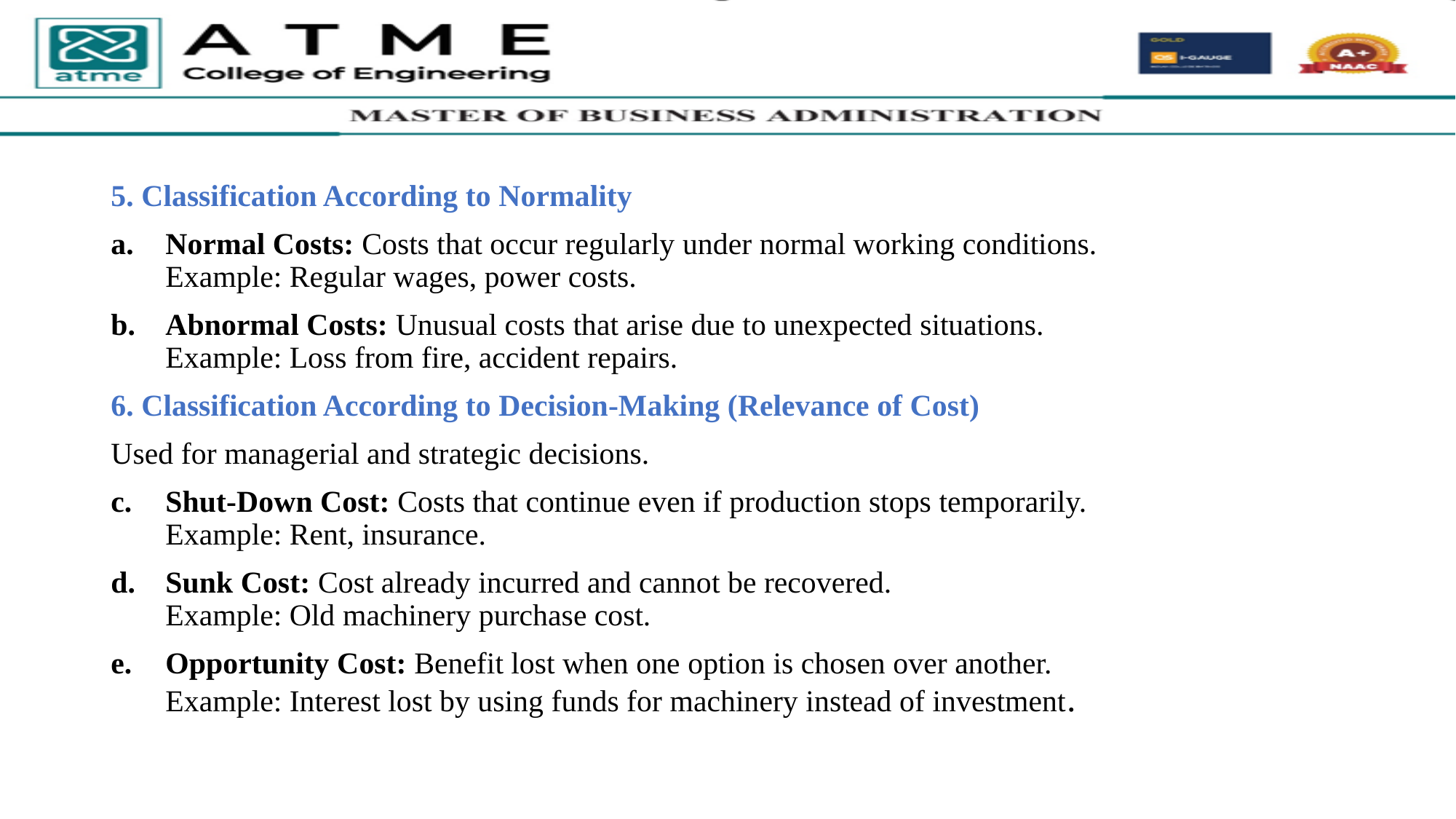

5. Classification According to Normality
Normal Costs: Costs that occur regularly under normal working conditions.
Example: Regular wages, power costs.
Abnormal Costs: Unusual costs that arise due to unexpected situations.
Example: Loss from fire, accident repairs.
6. Classification According to Decision-Making (Relevance of Cost)
Used for managerial and strategic decisions.
Shut-Down Cost: Costs that continue even if production stops temporarily.
Example: Rent, insurance.
Sunk Cost: Cost already incurred and cannot be recovered.
Example: Old machinery purchase cost.
Opportunity Cost: Benefit lost when one option is chosen over another.
Example: Interest lost by using funds for machinery instead of investment.